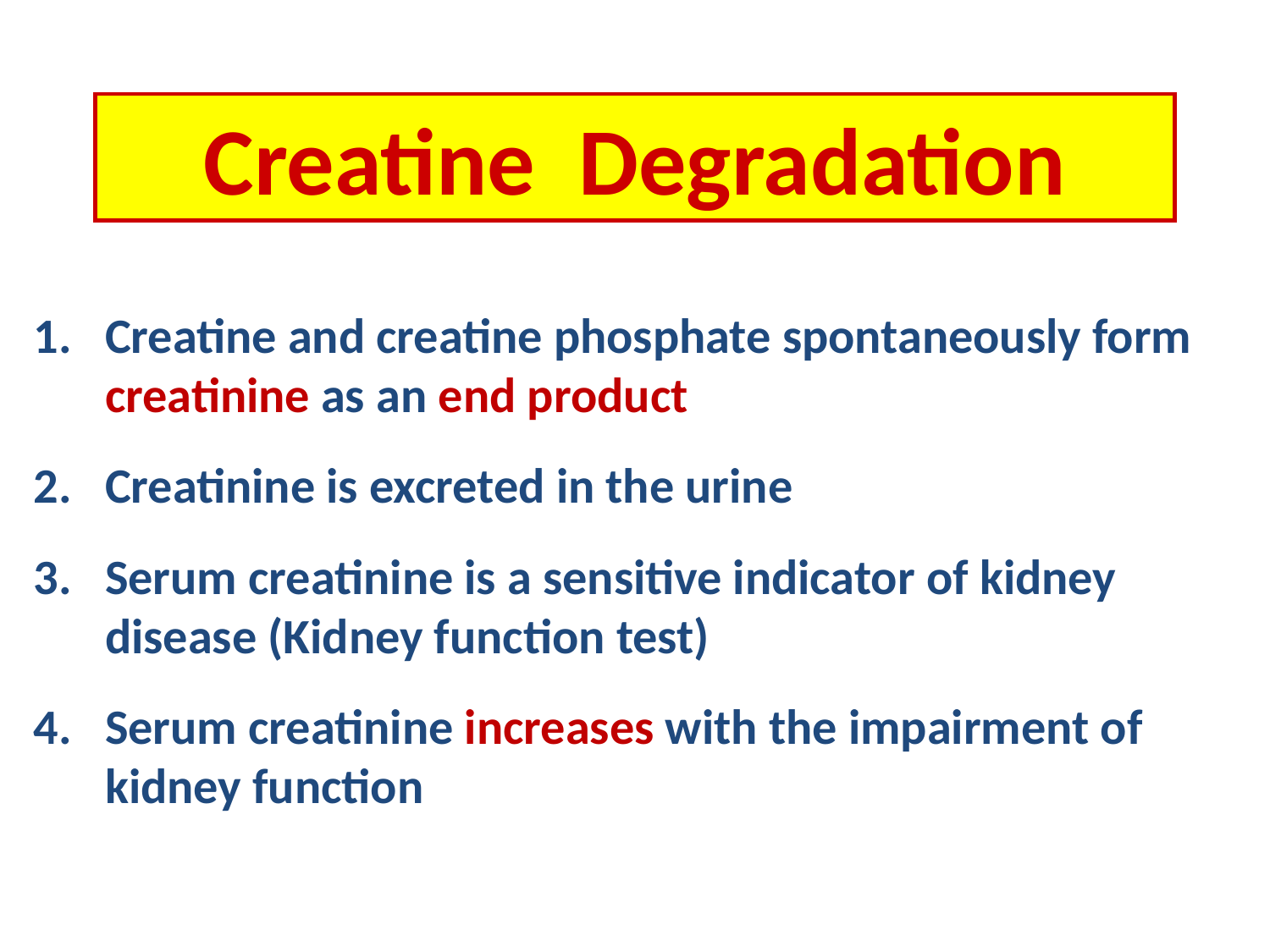

Creatine  Degradation
Creatine and creatine phosphate spontaneously form creatinine as an end product
Creatinine is excreted in the urine
Serum creatinine is a sensitive indicator of kidney disease (Kidney function test)
Serum creatinine increases with the impairment of kidney function